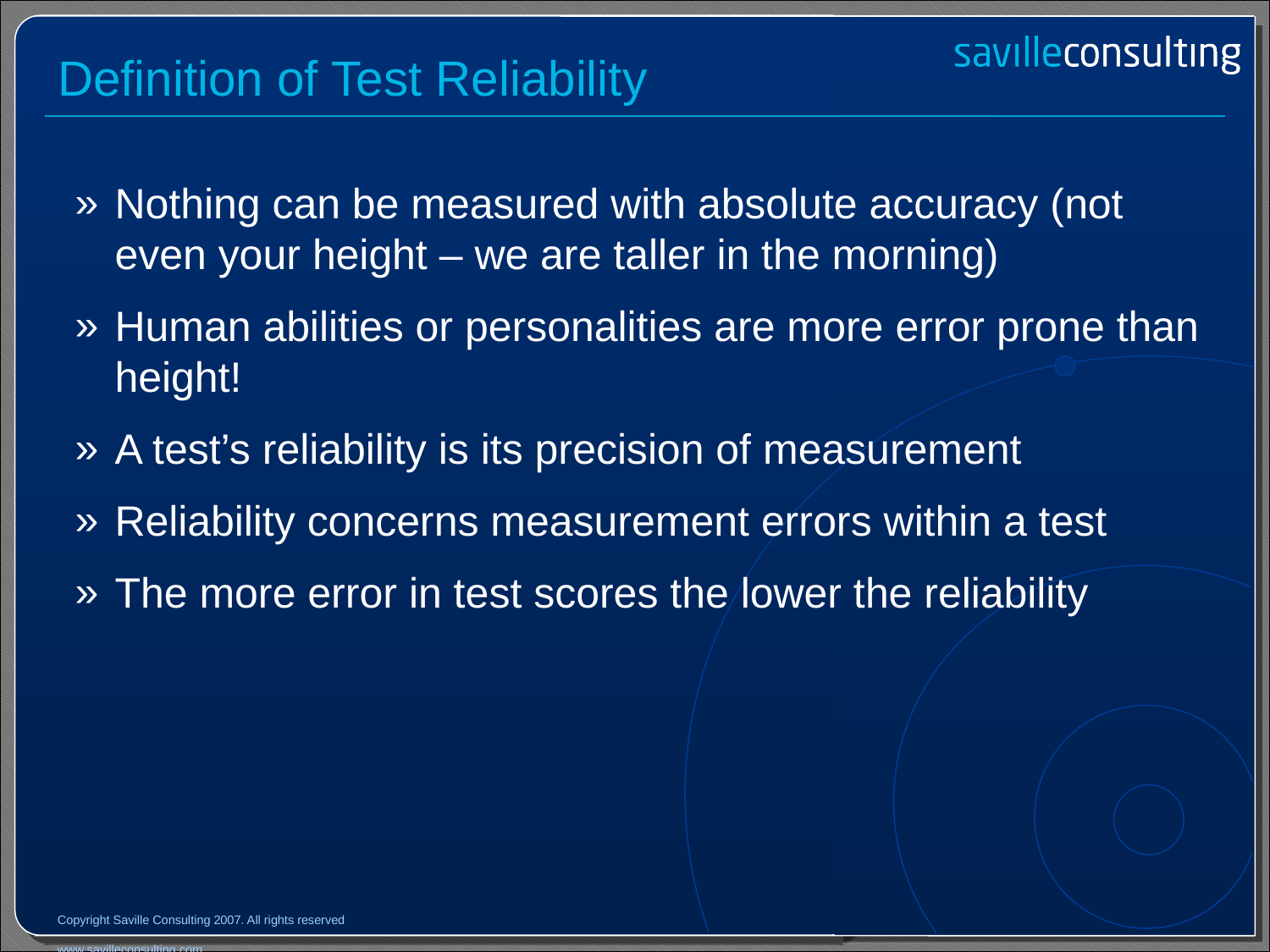

# Definition of Test Reliability
Nothing can be measured with absolute accuracy (not even your height – we are taller in the morning)
Human abilities or personalities are more error prone than height!
A test’s reliability is its precision of measurement
Reliability concerns measurement errors within a test
The more error in test scores the lower the reliability